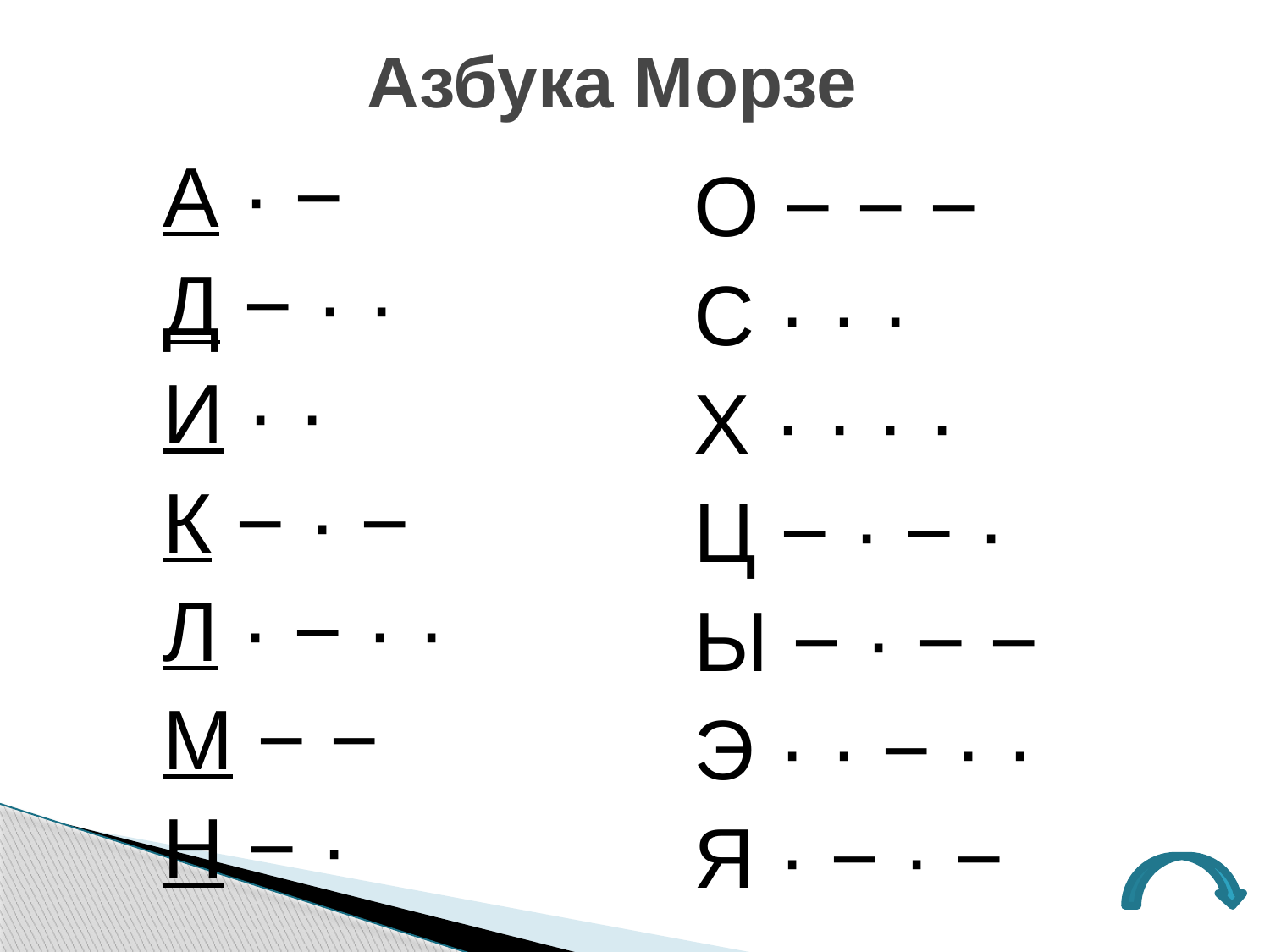

# Азбука Морзе
A · −
Д − · ·
И · ·
К − · −
Л · − · ·
М − −
Н − ·
О − − −
С · · ·
Х · · · ·
Ц − · − ·
Ы − · − −
Э · · − · ·
Я · − · −